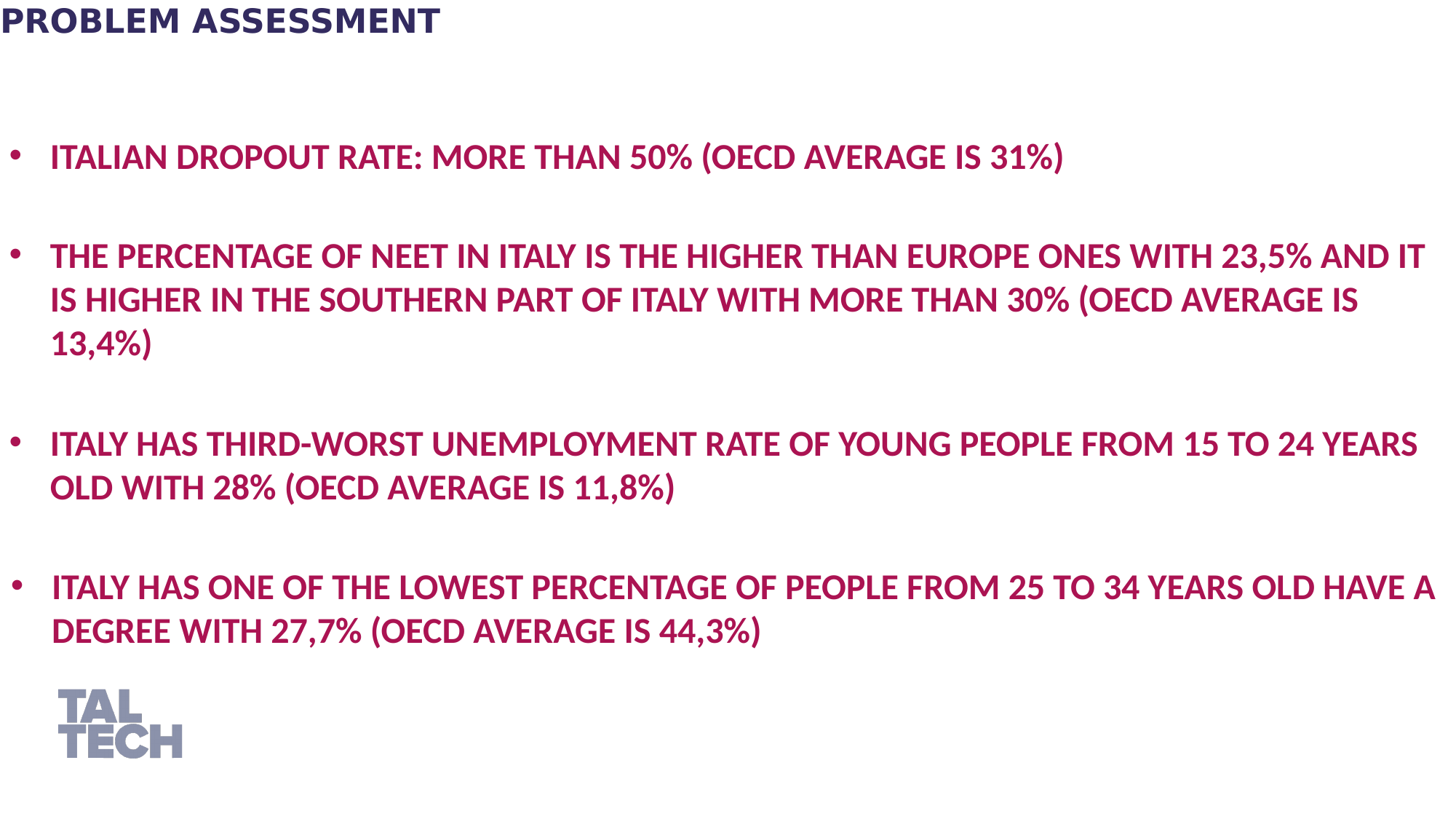

Problem assessment

ITALIAN DROPOUT RATE: MORE THAN 50% (OECD AVERAGE IS 31%)

THE PERCENTAGE OF NEET IN ITALY IS THE HIGHER THAN EUROPE ONES WITH 23,5% AND IT IS HIGHER IN THE SOUTHERN PART OF ITALY WITH MORE THAN 30% (OECD AVERAGE IS 13,4%)

ITALY HAS THIRD-WORST UNEMPLOYMENT RATE OF YOUNG PEOPLE FROM 15 TO 24 YEARS OLD WITH 28% (OECD AVERAGE IS 11,8%)

ITALY HAS ONE OF THE LOWEST PERCENTAGE OF PEOPLE FROM 25 TO 34 YEARS OLD HAVE A DEGREE WITH 27,7% (OECD AVERAGE IS 44,3%)